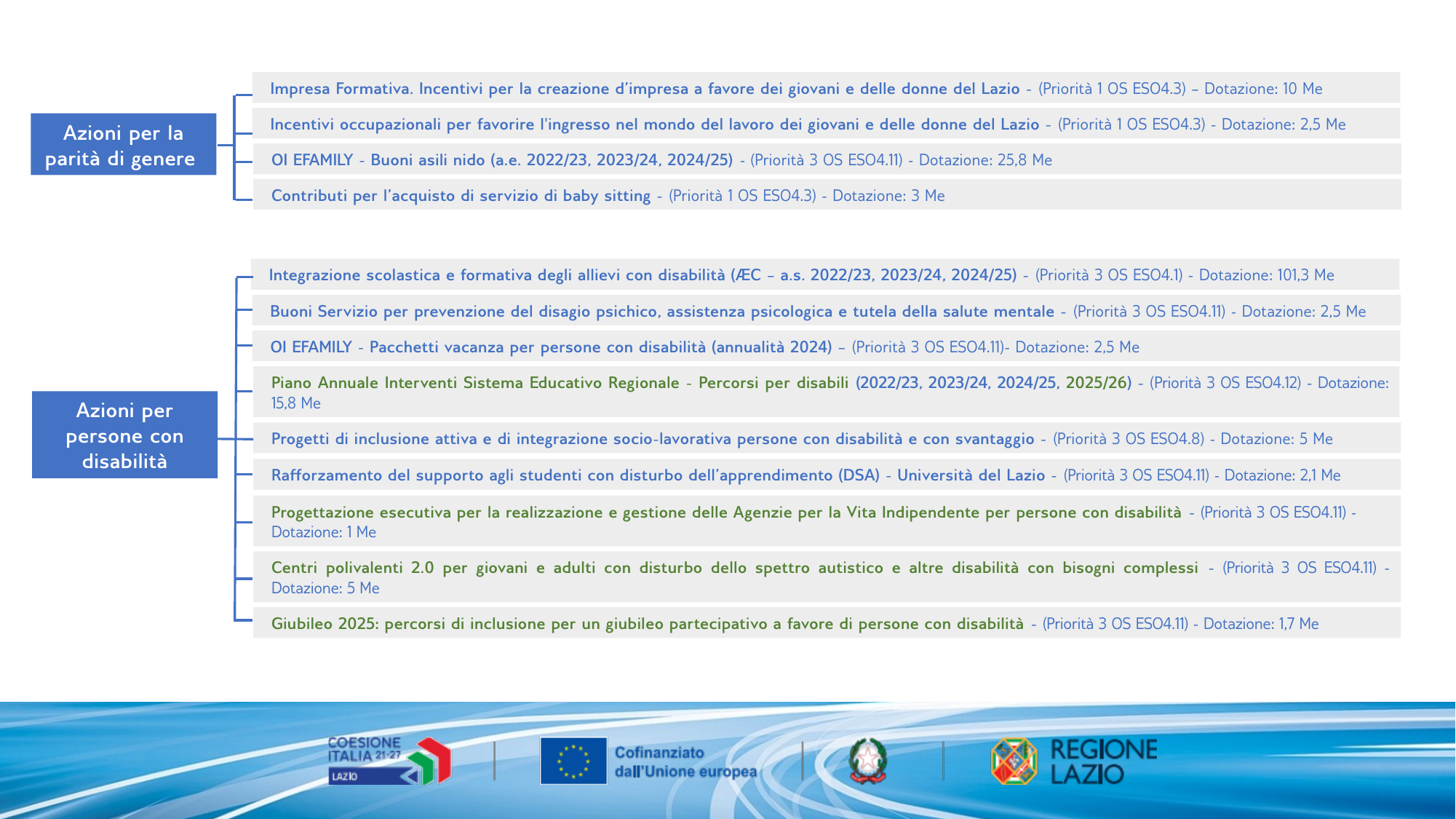

Impresa Formativa. Incentivi per la creazione d’impresa a favore dei giovani e delle donne del Lazio - (Priorità 1 OS ESO4.3) – Dotazione: 10 Me
Incentivi occupazionali per favorire l'ingresso nel mondo del lavoro dei giovani e delle donne del Lazio - (Priorità 1 OS ESO4.3) - Dotazione: 2,5 Me
Azioni per la parità di genere
OI EFAMILY - Buoni asili nido (a.e. 2022/23, 2023/24, 2024/25) - (Priorità 3 OS ESO4.11) - Dotazione: 25,8 Me
Contributi per l’acquisto di servizio di baby sitting - (Priorità 1 OS ESO4.3) - Dotazione: 3 Me
Integrazione scolastica e formativa degli allievi con disabilità (AEC – a.s. 2022/23, 2023/24, 2024/25) - (Priorità 3 OS ESO4.1) - Dotazione: 101,3 Me
Buoni Servizio per prevenzione del disagio psichico, assistenza psicologica e tutela della salute mentale - (Priorità 3 OS ESO4.11) - Dotazione: 2,5 Me
OI EFAMILY - Pacchetti vacanza per persone con disabilità (annualità 2024) – (Priorità 3 OS ESO4.11)- Dotazione: 2,5 Me
Piano Annuale Interventi Sistema Educativo Regionale - Percorsi per disabili (2022/23, 2023/24, 2024/25, 2025/26) - (Priorità 3 OS ESO4.12) - Dotazione: 15,8 Me
Azioni per persone con disabilità
Progetti di inclusione attiva e di integrazione socio-lavorativa persone con disabilità e con svantaggio - (Priorità 3 OS ESO4.8) - Dotazione: 5 Me
Rafforzamento del supporto agli studenti con disturbo dell’apprendimento (DSA) - Università del Lazio - (Priorità 3 OS ESO4.11) - Dotazione: 2,1 Me
Progettazione esecutiva per la realizzazione e gestione delle Agenzie per la Vita Indipendente per persone con disabilità - (Priorità 3 OS ESO4.11) - Dotazione: 1 Me
Centri polivalenti 2.0 per giovani e adulti con disturbo dello spettro autistico e altre disabilità con bisogni complessi - (Priorità 3 OS ESO4.11) - Dotazione: 5 Me
Giubileo 2025: percorsi di inclusione per un giubileo partecipativo a favore di persone con disabilità - (Priorità 3 OS ESO4.11) - Dotazione: 1,7 Me